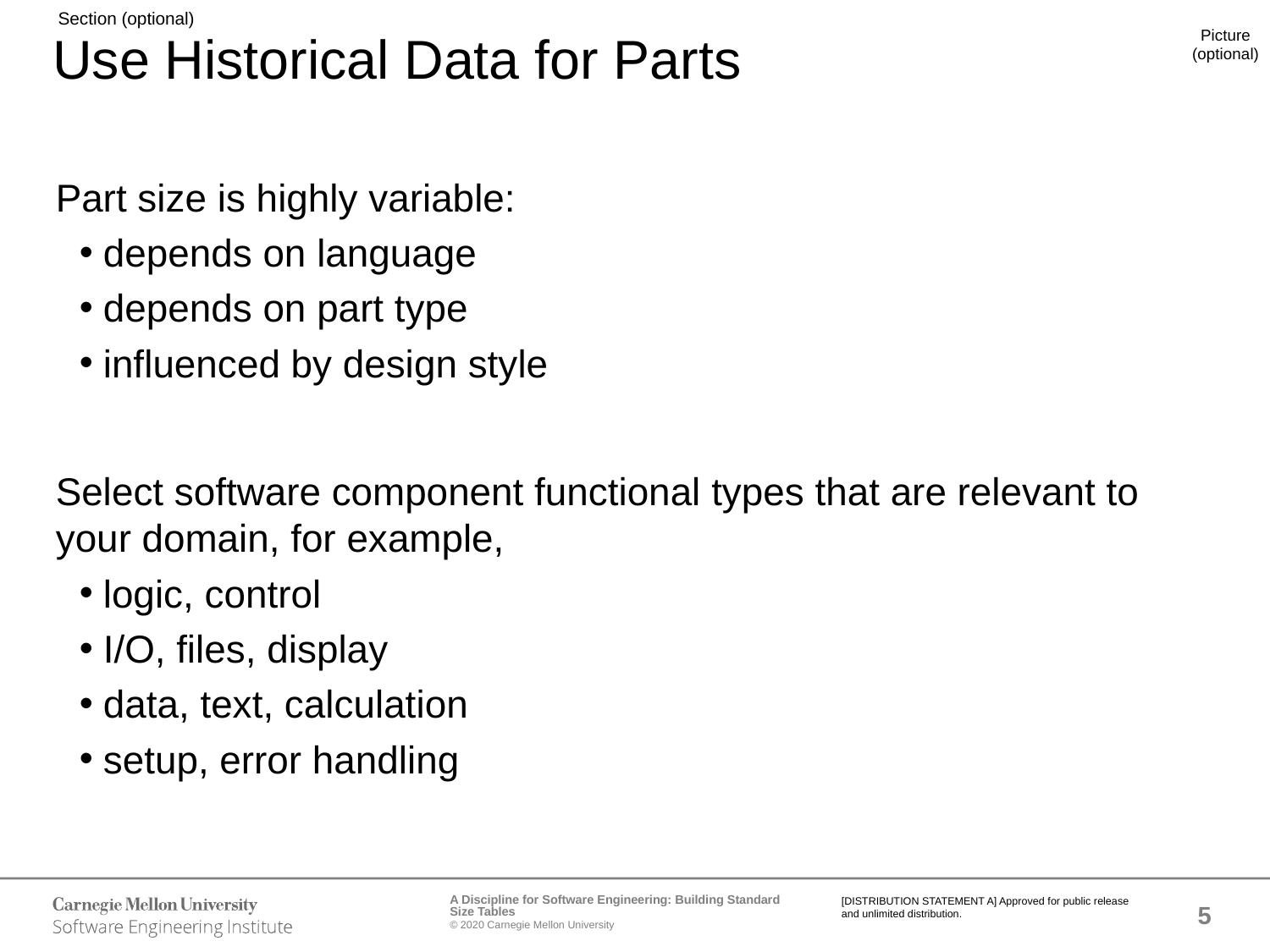

# Use Historical Data for Parts
Part size is highly variable:
depends on language
depends on part type
influenced by design style

Select software component functional types that are relevant to your domain, for example,
logic, control
I/O, files, display
data, text, calculation
setup, error handling